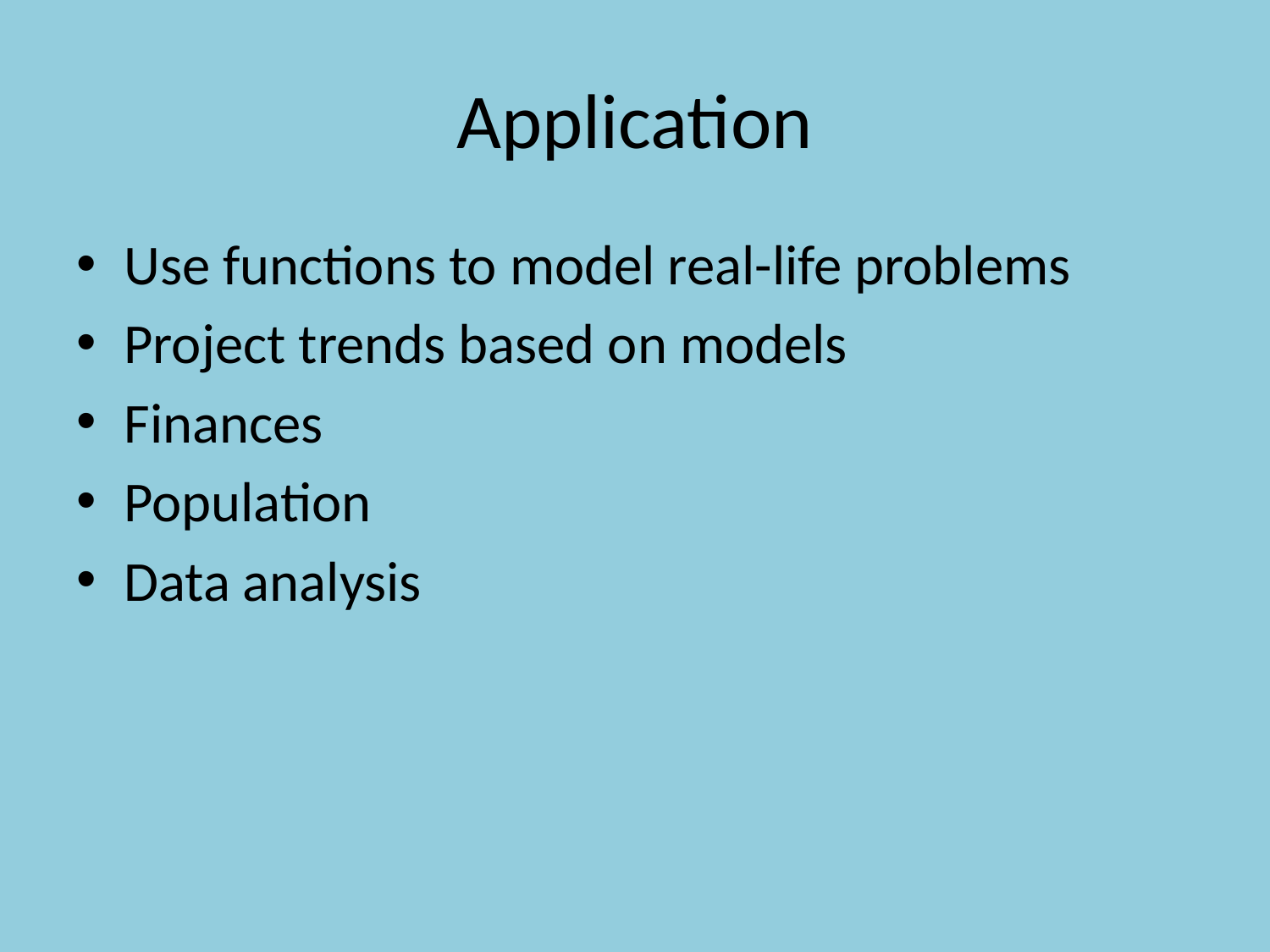

# Application
Use functions to model real-life problems
Project trends based on models
Finances
Population
Data analysis